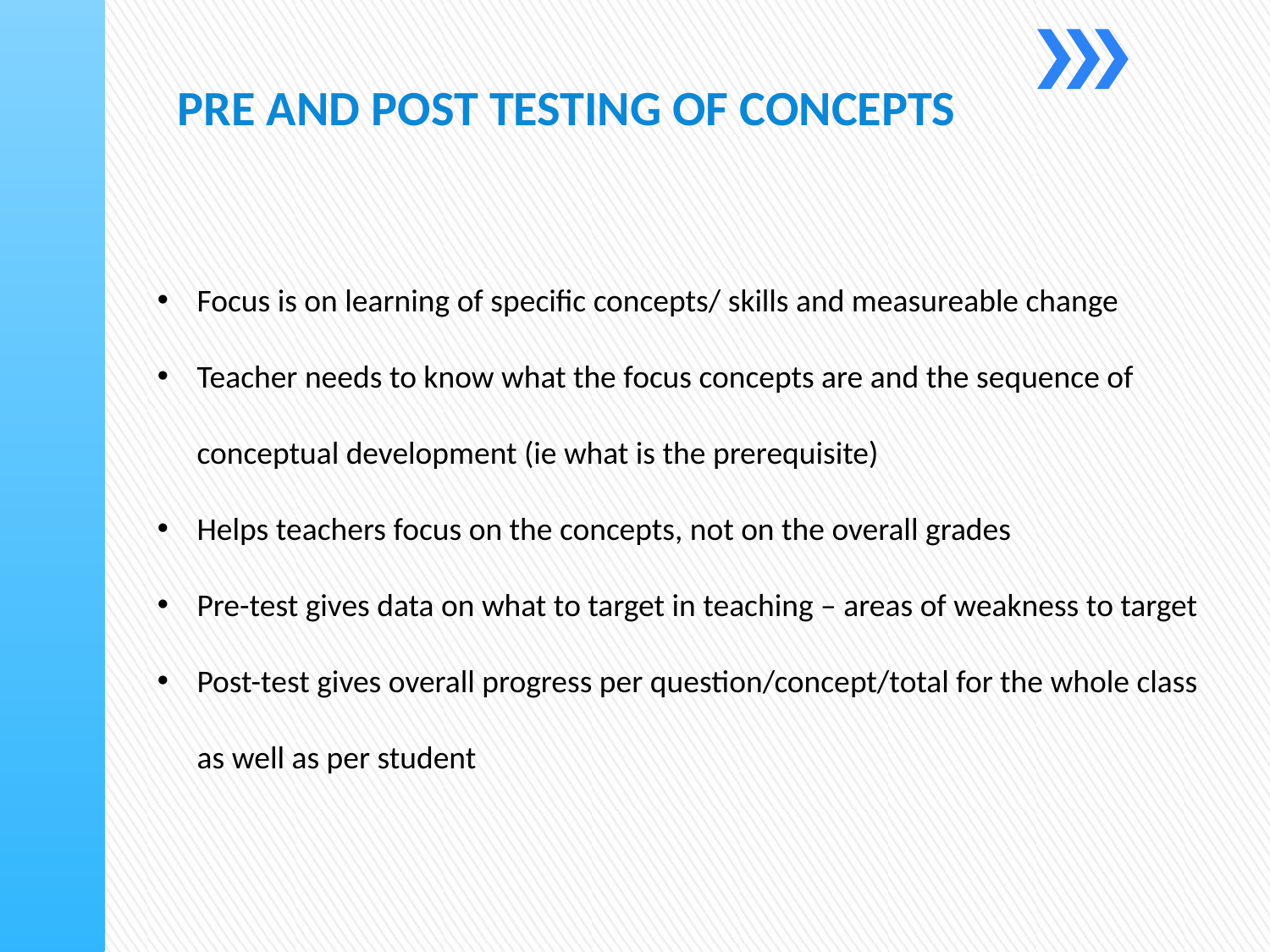

PRE AND POST TESTING OF CONCEPTS
Focus is on learning of specific concepts/ skills and measureable change
Teacher needs to know what the focus concepts are and the sequence of conceptual development (ie what is the prerequisite)
Helps teachers focus on the concepts, not on the overall grades
Pre-test gives data on what to target in teaching – areas of weakness to target
Post-test gives overall progress per question/concept/total for the whole class as well as per student